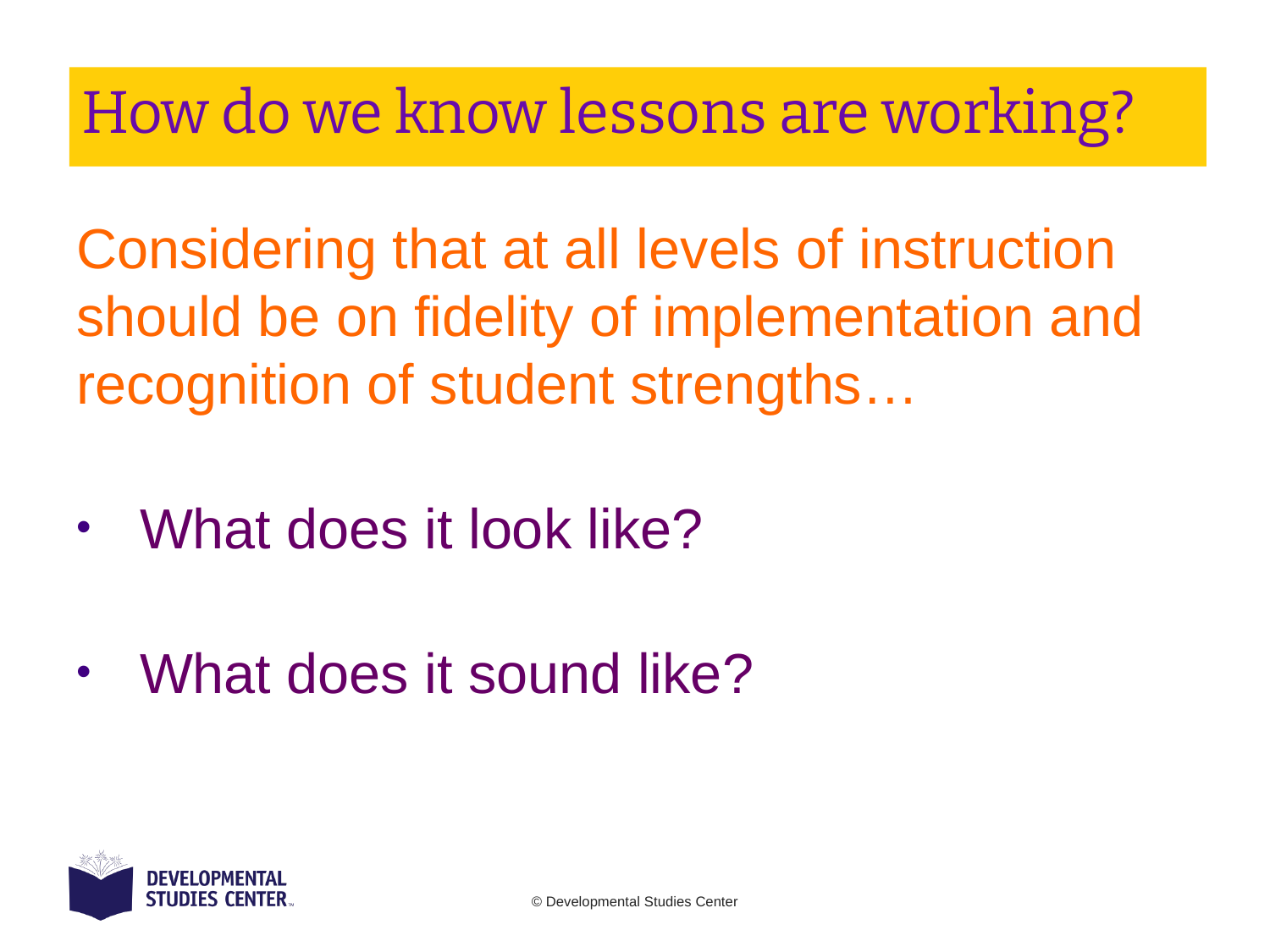

# How do we know lessons are working?
Considering that at all levels of instruction should be on fidelity of implementation and recognition of student strengths…

What does it look like?

What does it sound like?